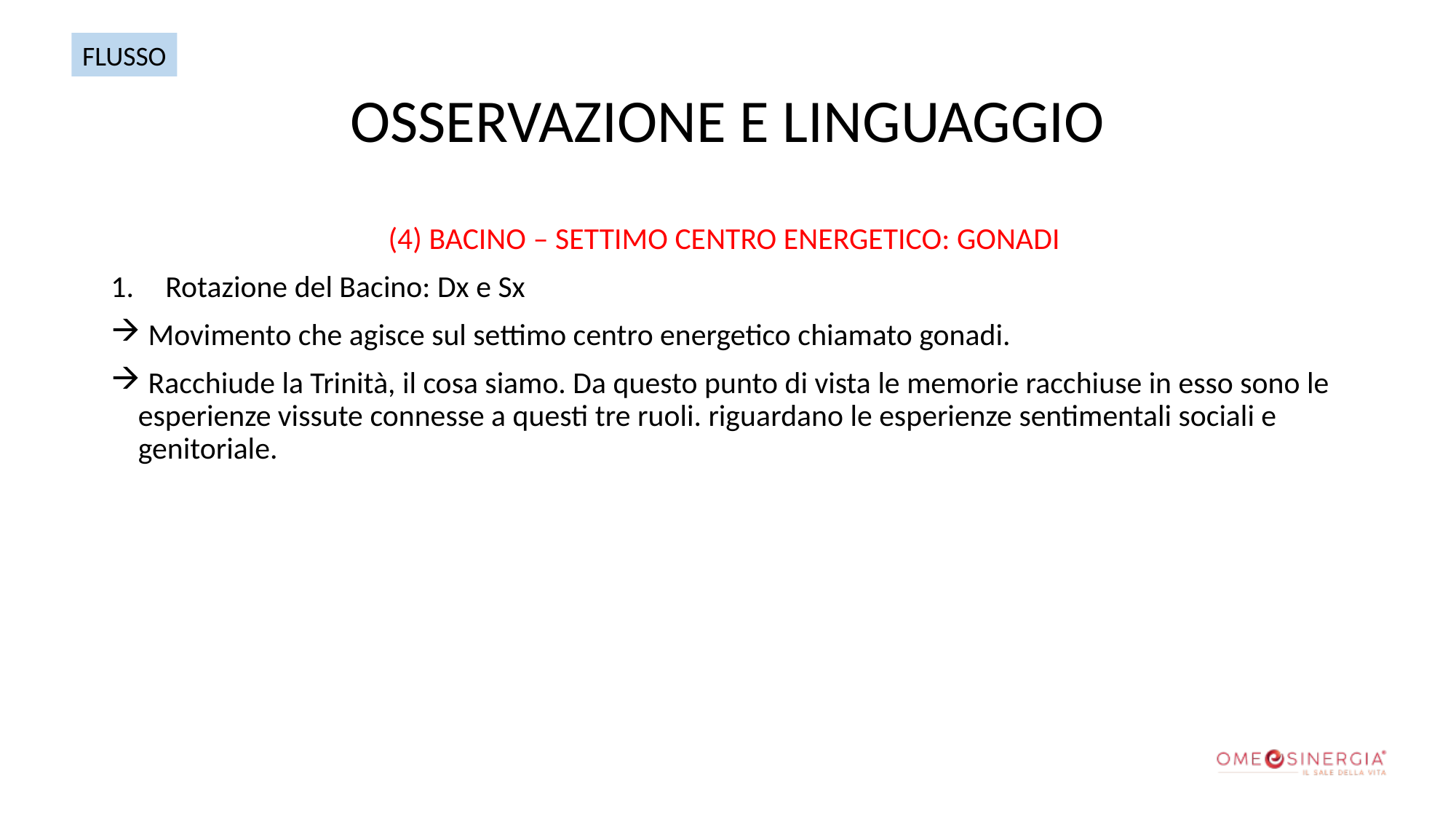

FLUSSO
# OSSERVAZIONE E LINGUAGGIO
(4) BACINO – SETTIMO CENTRO ENERGETICO: GONADI
Rotazione del Bacino: Dx e Sx
 Movimento che agisce sul settimo centro energetico chiamato gonadi.
 Racchiude la Trinità, il cosa siamo. Da questo punto di vista le memorie racchiuse in esso sono le esperienze vissute connesse a questi tre ruoli. riguardano le esperienze sentimentali sociali e genitoriale.